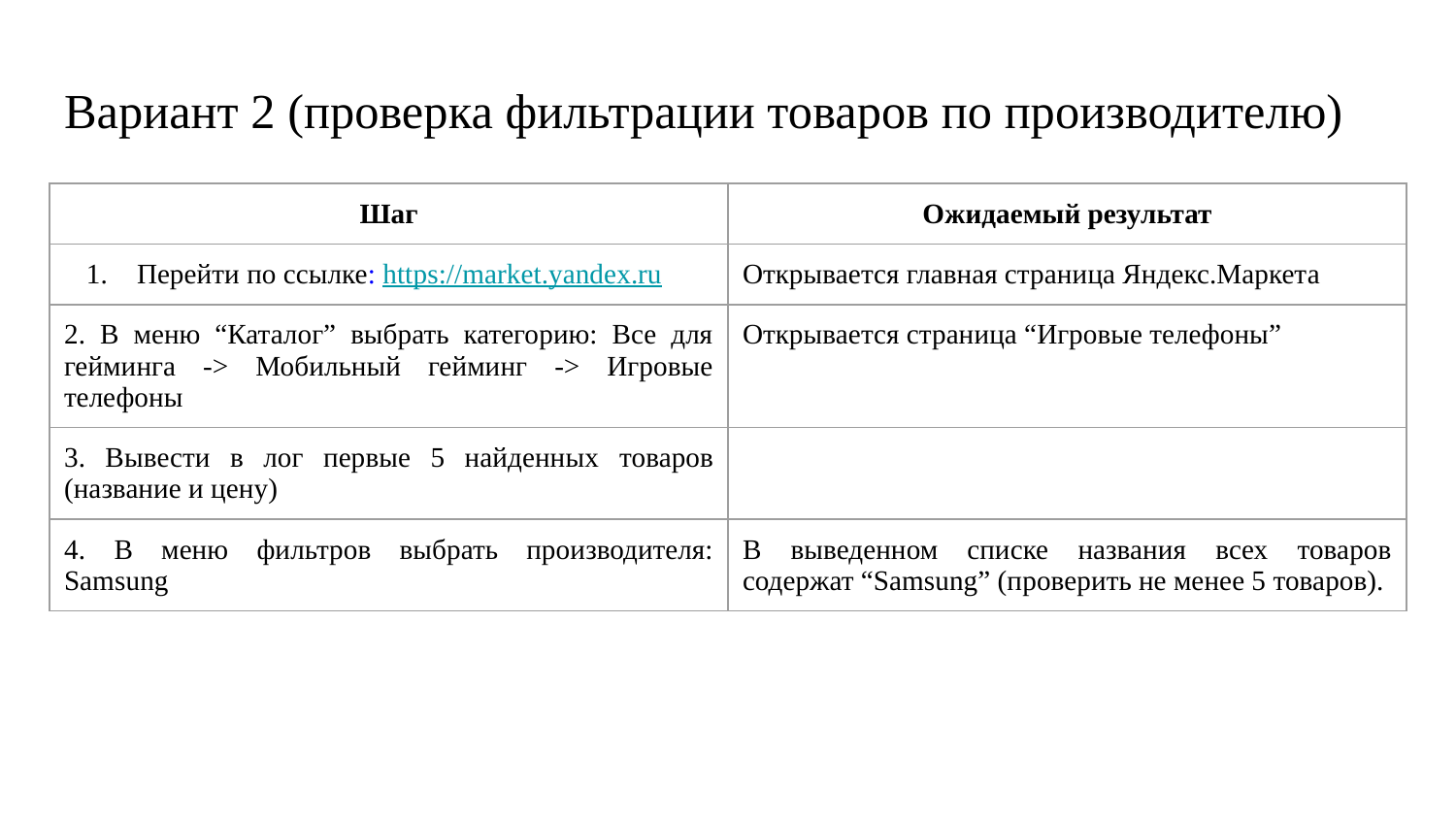

# Вариант 2 (проверка фильтрации товаров по производителю)
| Шаг | Ожидаемый результат |
| --- | --- |
| Перейти по ссылке: https://market.yandex.ru | Открывается главная страница Яндекс.Маркета |
| 2. В меню “Каталог” выбрать категорию: Все для гейминга -> Мобильный гейминг -> Игровые телефоны | Открывается страница “Игровые телефоны” |
| 3. Вывести в лог первые 5 найденных товаров (название и цену) |  |
| 4. В меню фильтров выбрать производителя: Samsung | В выведенном списке названия всех товаров содержат “Samsung” (проверить не менее 5 товаров). |